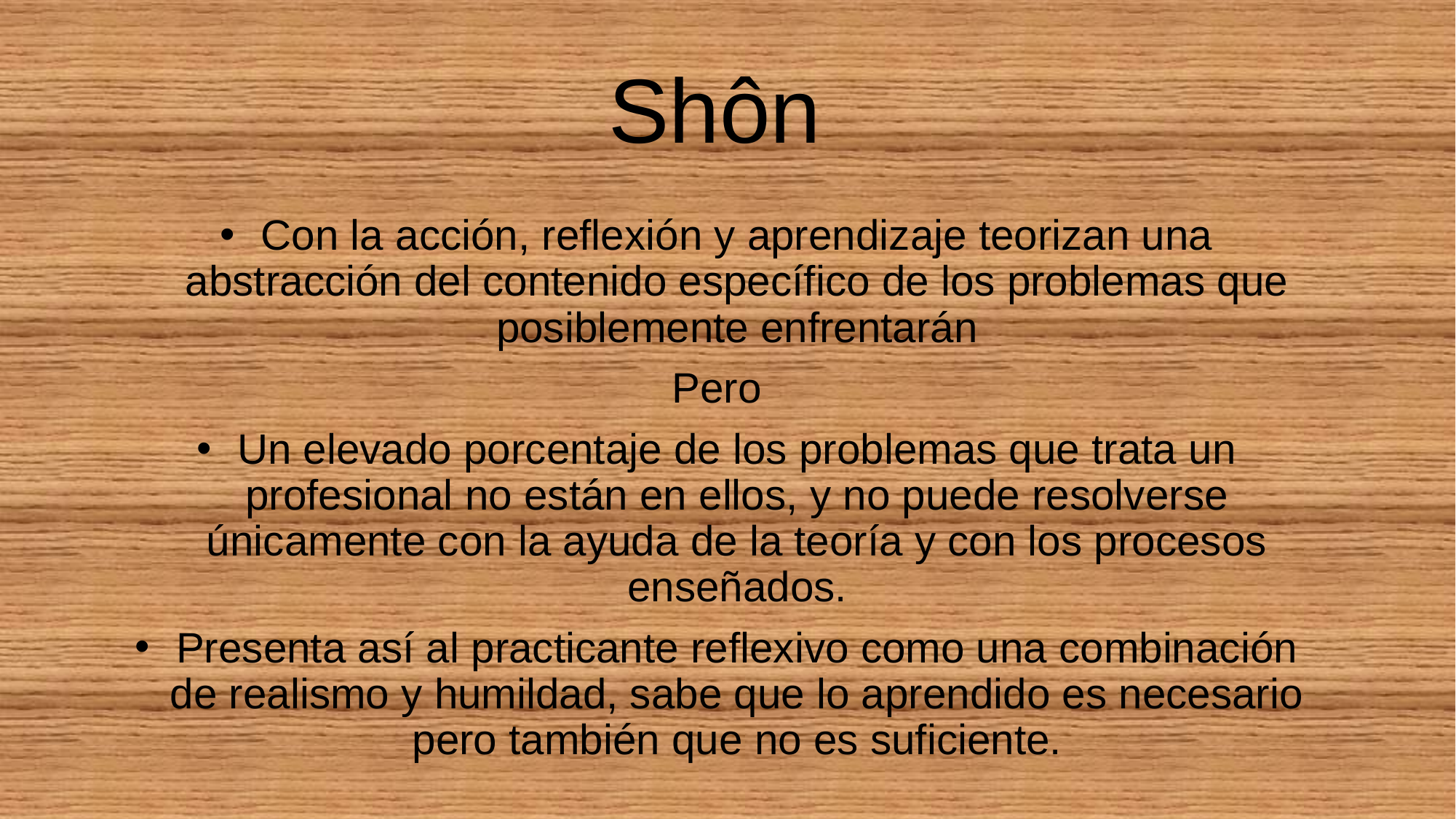

# Shôn
Con la acción, reflexión y aprendizaje teorizan una abstracción del contenido específico de los problemas que posiblemente enfrentarán
Pero
Un elevado porcentaje de los problemas que trata un profesional no están en ellos, y no puede resolverse únicamente con la ayuda de la teoría y con los procesos enseñados.
Presenta así al practicante reflexivo como una combinación de realismo y humildad, sabe que lo aprendido es necesario pero también que no es suficiente.